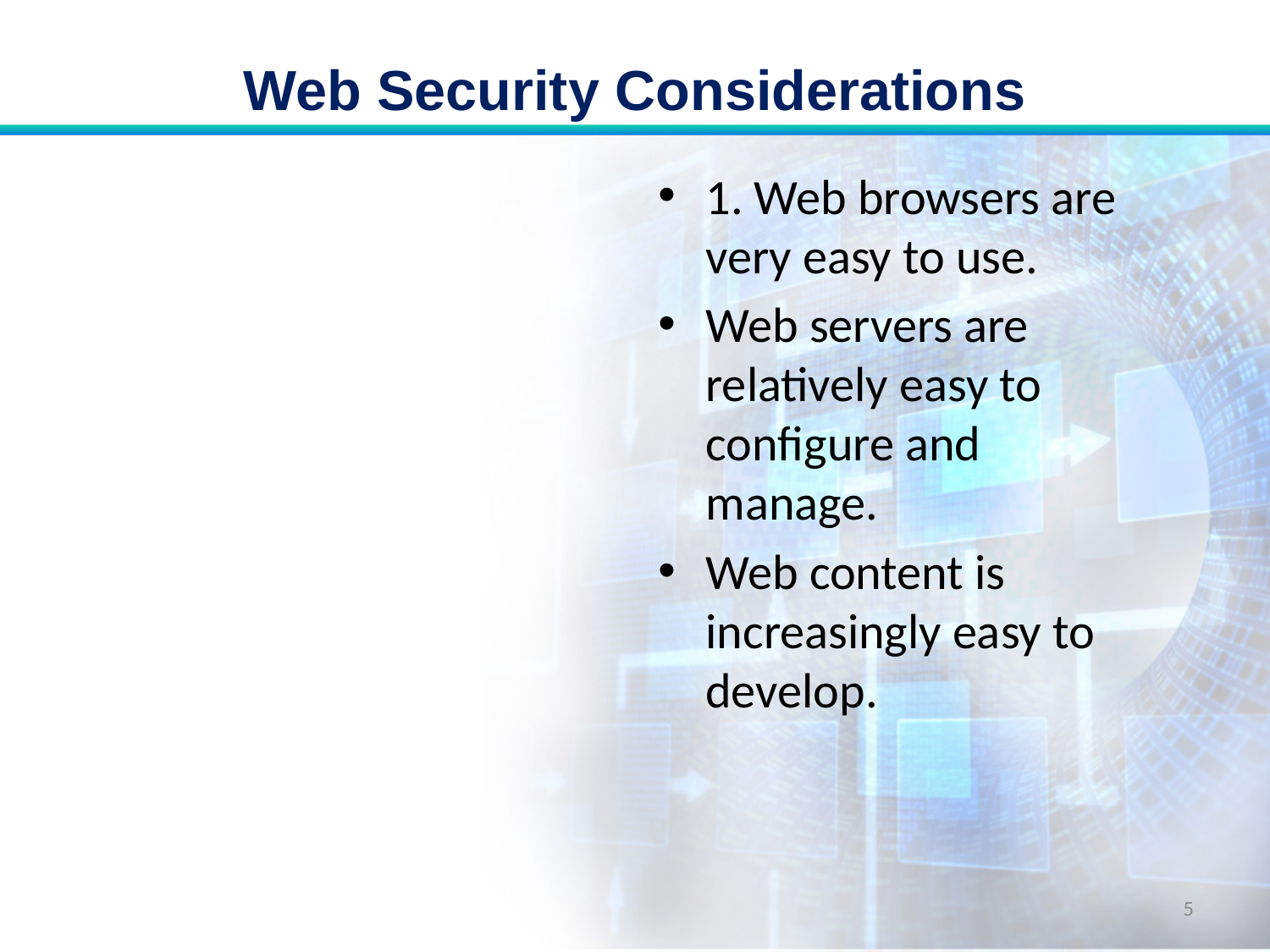

# Web Security Considerations
1. Web browsers are very easy to use.
Web servers are relatively easy to configure and manage.
Web content is increasingly easy to develop.
5